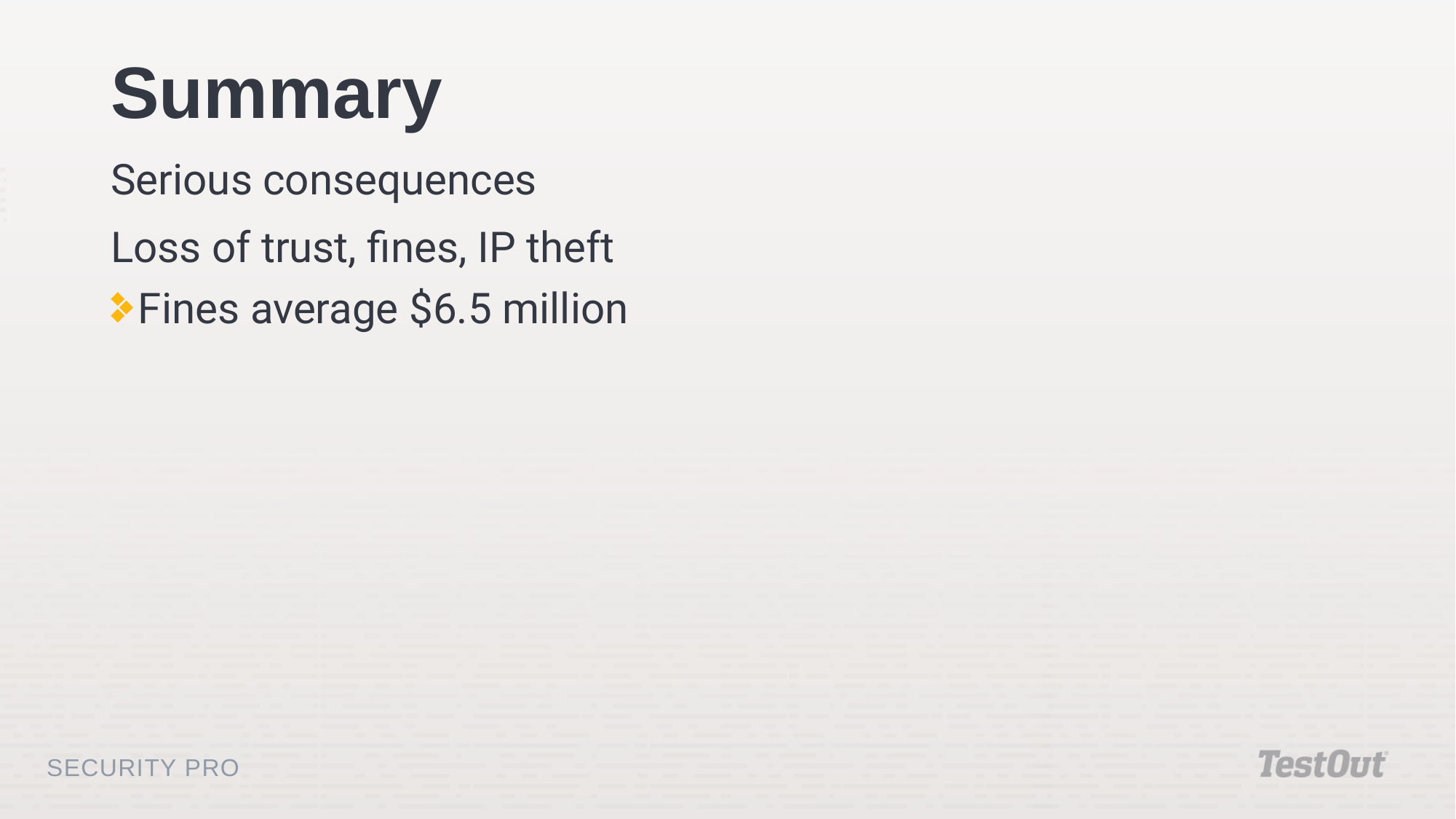

# Summary
Serious consequences
Loss of trust, fines, IP theft
Fines average $6.5 million
Security Pro